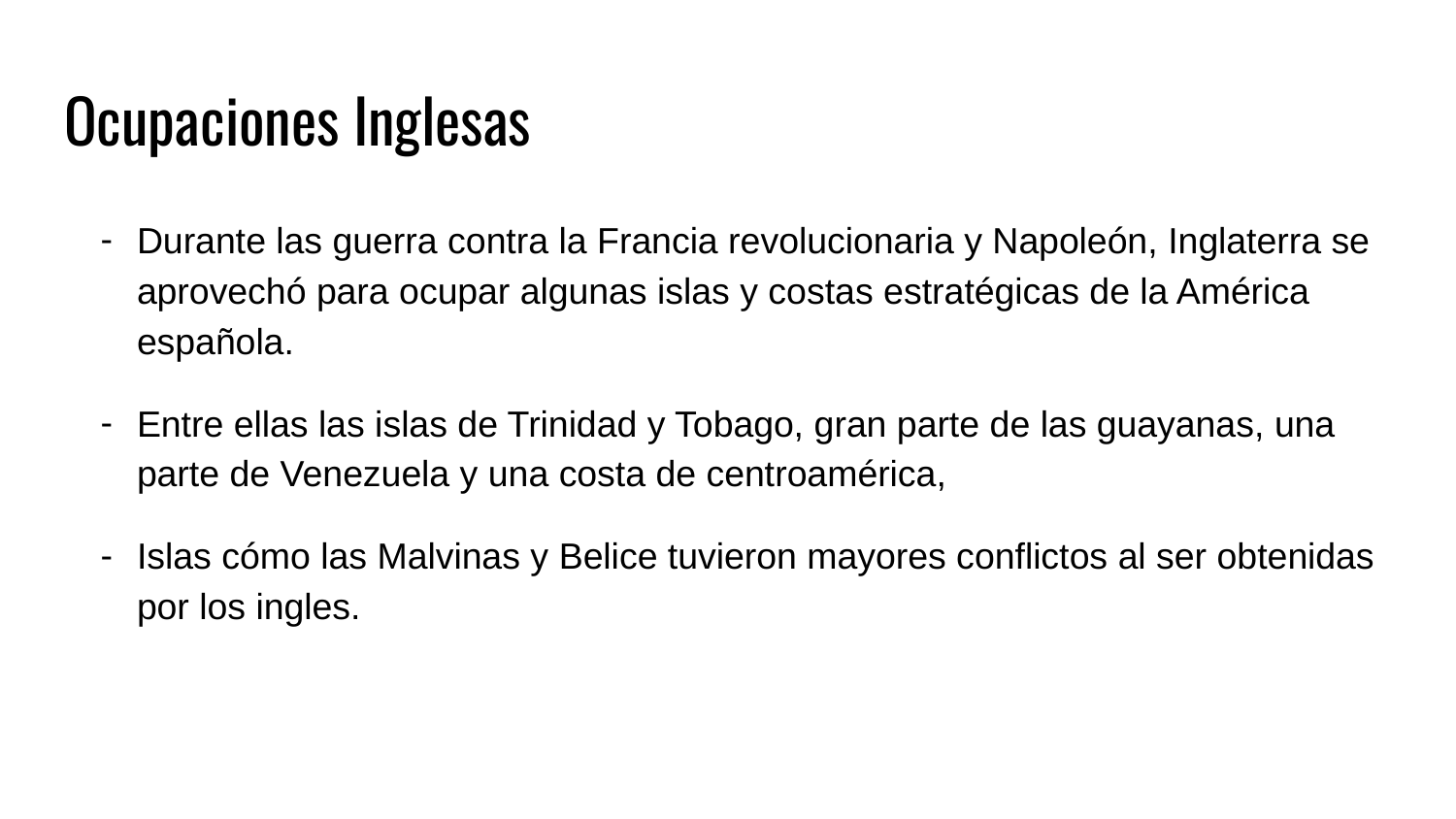

# Ocupaciones Inglesas
Durante las guerra contra la Francia revolucionaria y Napoleón, Inglaterra se aprovechó para ocupar algunas islas y costas estratégicas de la América española.
Entre ellas las islas de Trinidad y Tobago, gran parte de las guayanas, una parte de Venezuela y una costa de centroamérica,
Islas cómo las Malvinas y Belice tuvieron mayores conflictos al ser obtenidas por los ingles.